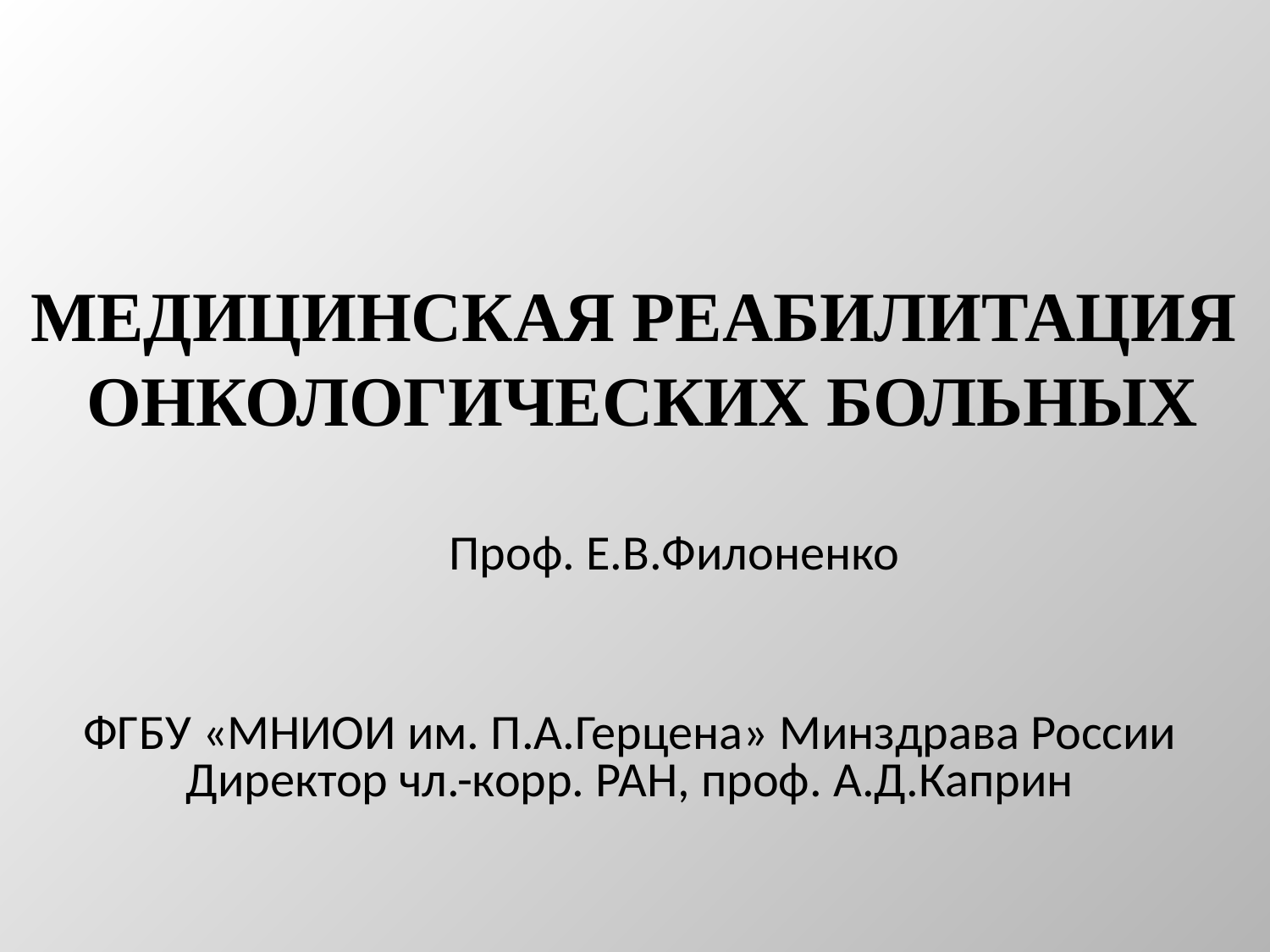

# Медицинская реабилитация  онкологических больных
Проф. Е.В.Филоненко
ФГБУ «МНИОИ им. П.А.Герцена» Минздрава России
Директор чл.-корр. РАН, проф. А.Д.Каприн